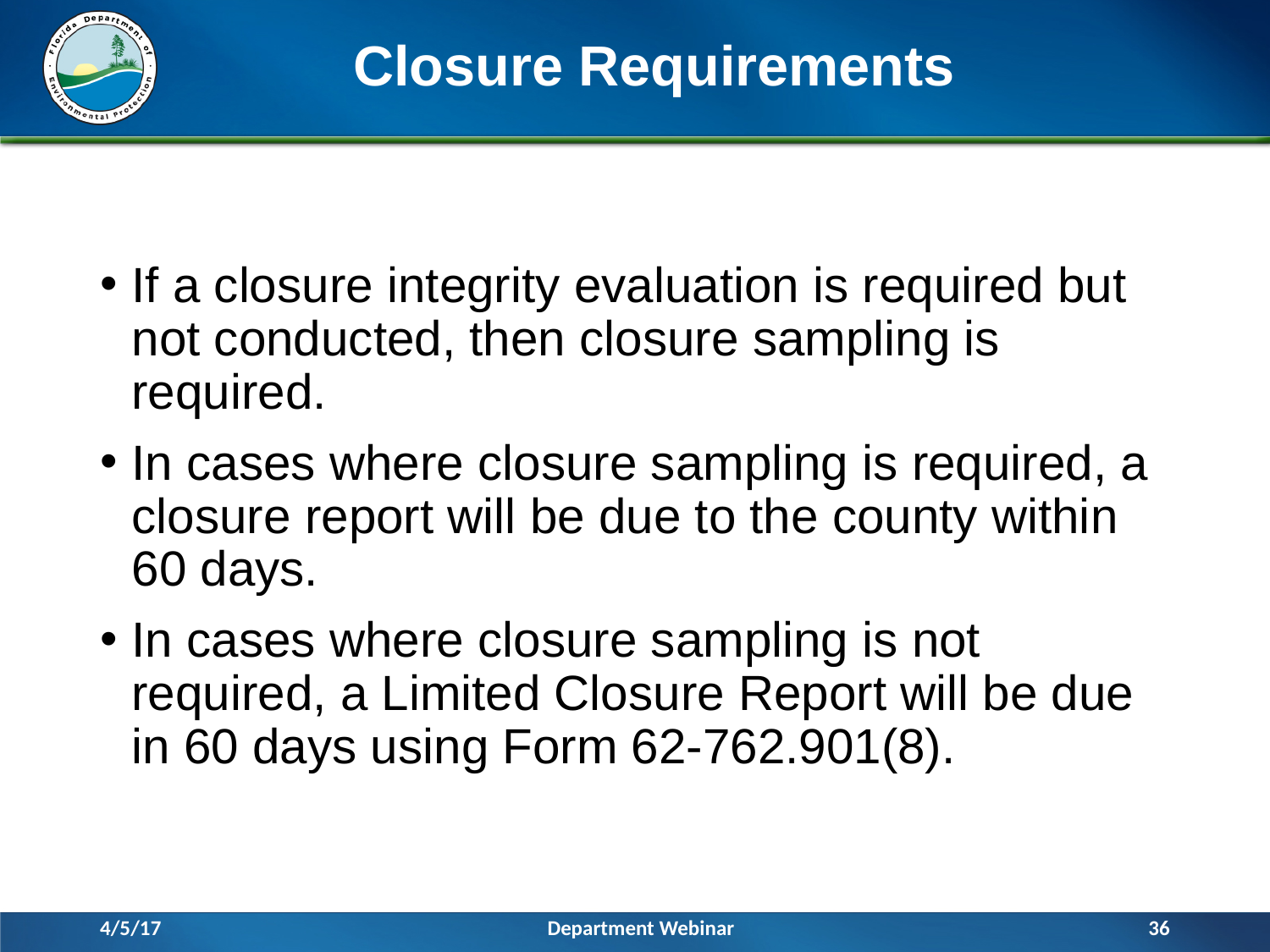

# Closure Requirements
If a closure integrity evaluation is required but not conducted, then closure sampling is required.
In cases where closure sampling is required, a closure report will be due to the county within 60 days.
In cases where closure sampling is not required, a Limited Closure Report will be due in 60 days using Form 62-762.901(8).
4/5/17
Department Webinar
36